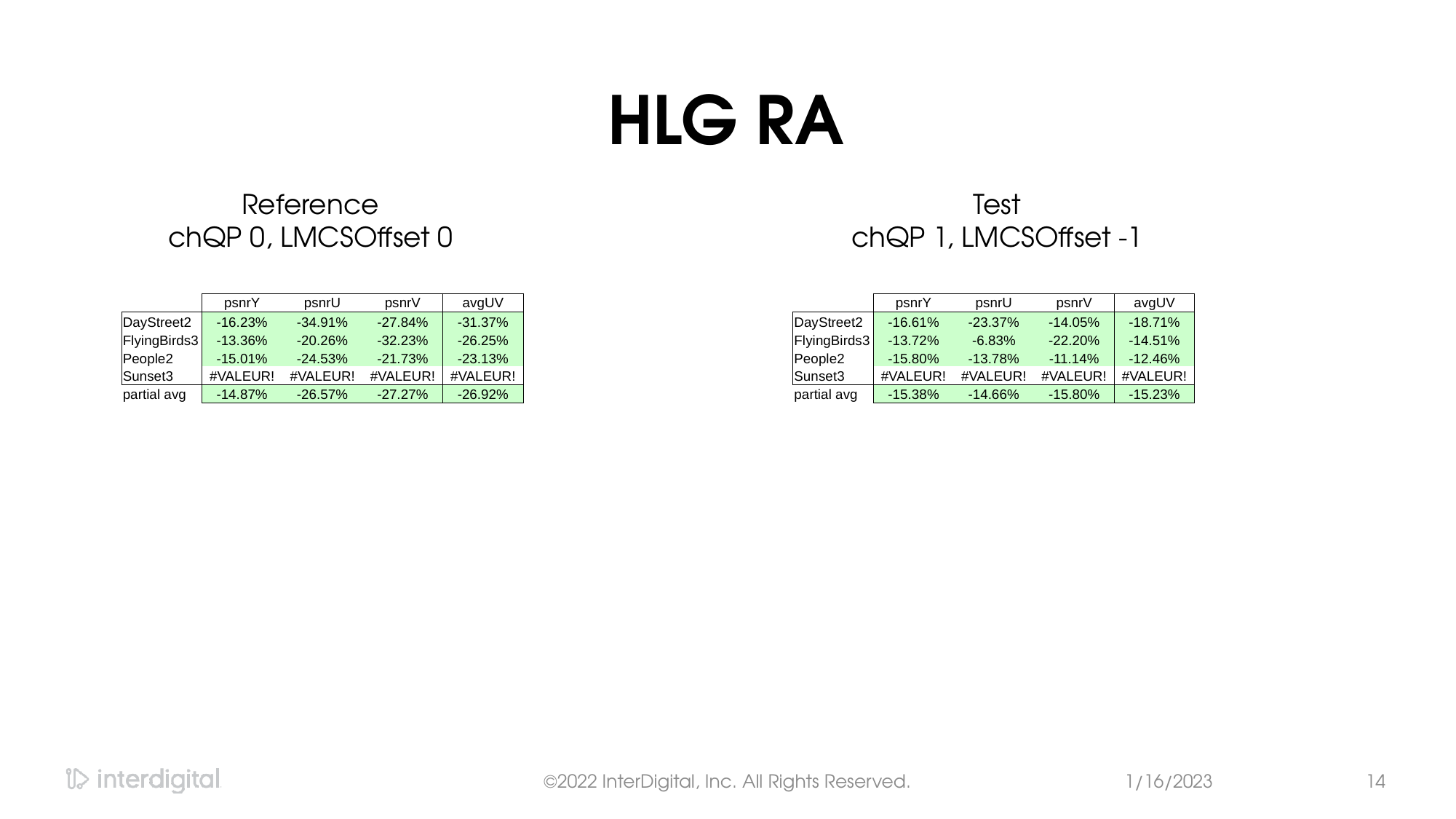

# HLG RA
Test
chQP 1, LMCSOffset -1
Reference
chQP 0, LMCSOffset 0
|  | psnrY | psnrU | psnrV | avgUV |
| --- | --- | --- | --- | --- |
| DayStreet2 | -16.23% | -34.91% | -27.84% | -31.37% |
| FlyingBirds3 | -13.36% | -20.26% | -32.23% | -26.25% |
| People2 | -15.01% | -24.53% | -21.73% | -23.13% |
| Sunset3 | #VALEUR! | #VALEUR! | #VALEUR! | #VALEUR! |
| partial avg | -14.87% | -26.57% | -27.27% | -26.92% |
|  | psnrY | psnrU | psnrV | avgUV |
| --- | --- | --- | --- | --- |
| DayStreet2 | -16.61% | -23.37% | -14.05% | -18.71% |
| FlyingBirds3 | -13.72% | -6.83% | -22.20% | -14.51% |
| People2 | -15.80% | -13.78% | -11.14% | -12.46% |
| Sunset3 | #VALEUR! | #VALEUR! | #VALEUR! | #VALEUR! |
| partial avg | -15.38% | -14.66% | -15.80% | -15.23% |
©2022 InterDigital, Inc. All Rights Reserved.
1/16/2023
14